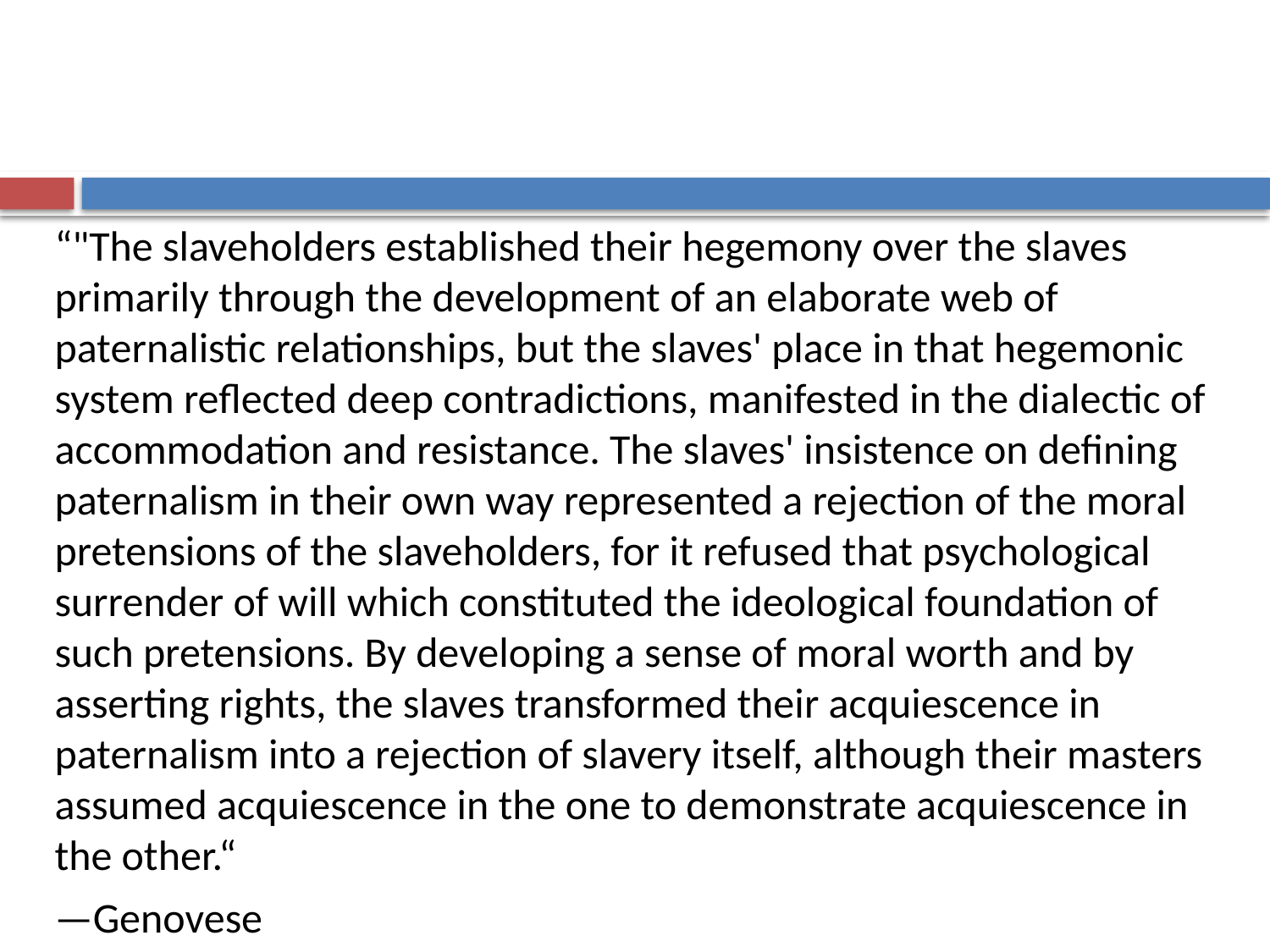

#
“"The slaveholders established their hegemony over the slaves primarily through the development of an elaborate web of paternalistic relationships, but the slaves' place in that hegemonic system reflected deep contradictions, manifested in the dialectic of accommodation and resistance. The slaves' insistence on defining paternalism in their own way represented a rejection of the moral pretensions of the slaveholders, for it refused that psychological surrender of will which constituted the ideological foundation of such pretensions. By developing a sense of moral worth and by asserting rights, the slaves transformed their acquiescence in paternalism into a rejection of slavery itself, although their masters assumed acquiescence in the one to demonstrate acquiescence in the other.“
—Genovese